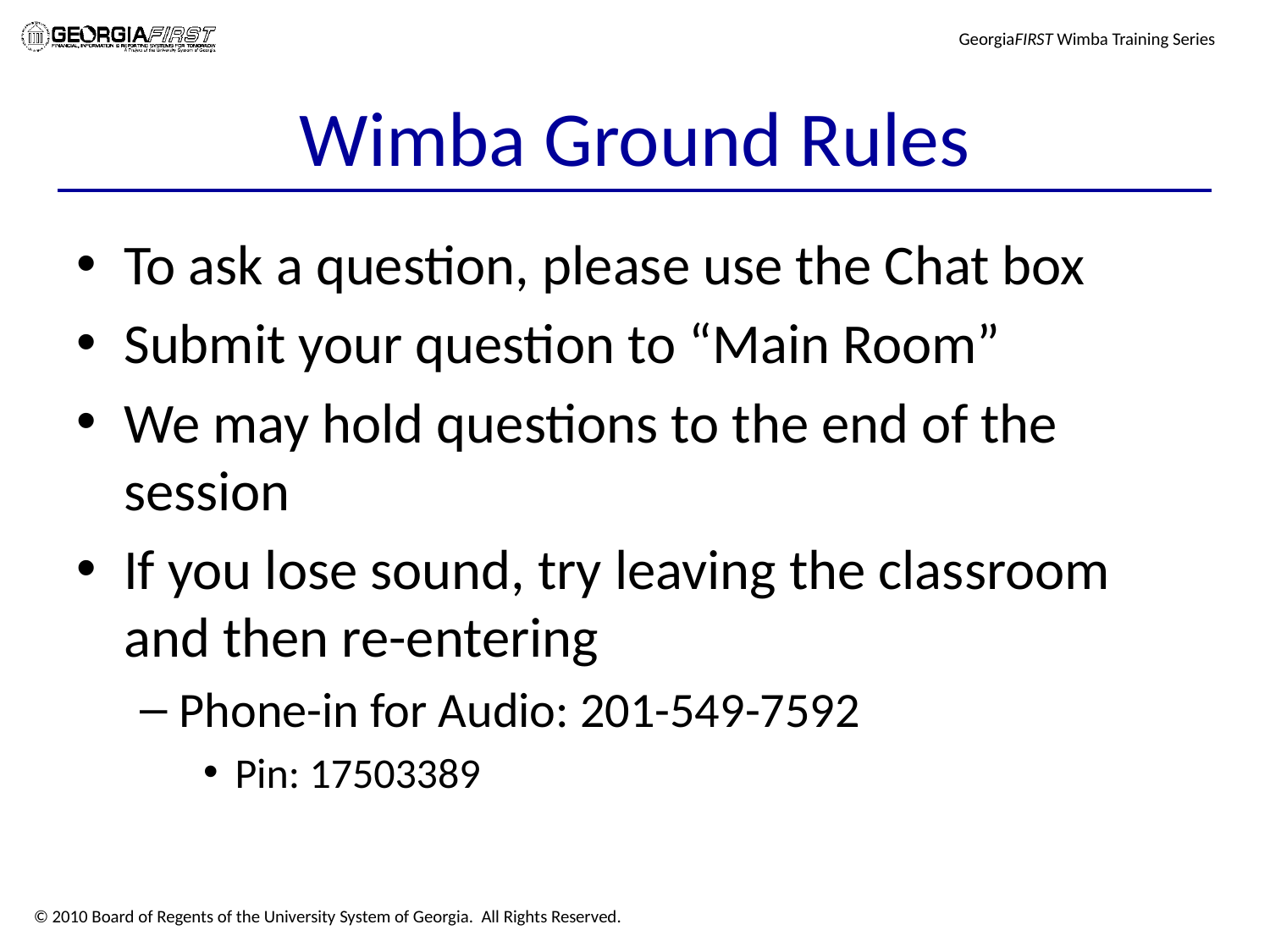

# Wimba Ground Rules
To ask a question, please use the Chat box
Submit your question to “Main Room”
We may hold questions to the end of the session
If you lose sound, try leaving the classroom and then re-entering
Phone-in for Audio: 201-549-7592
Pin: 17503389